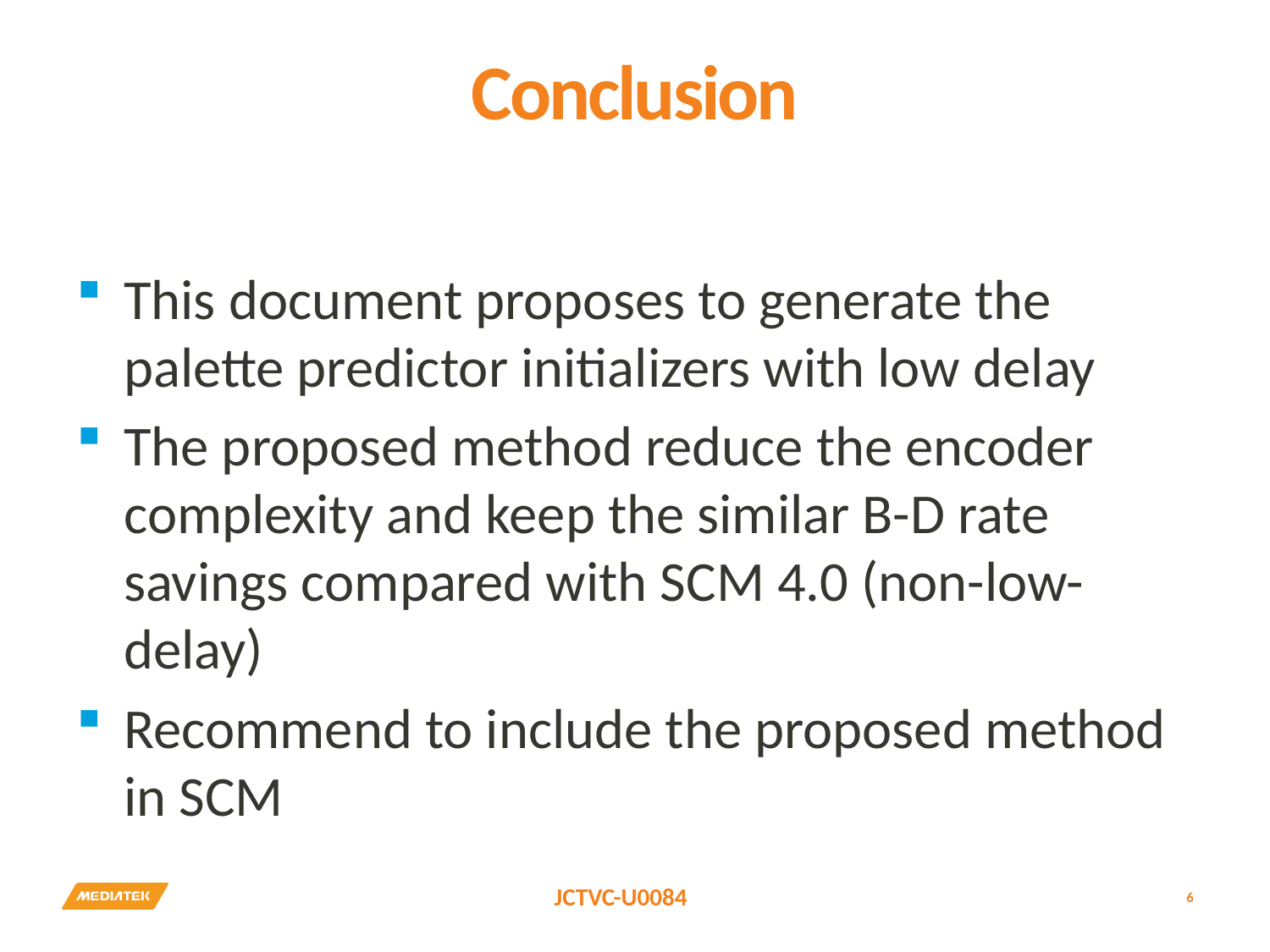

# Conclusion
This document proposes to generate the palette predictor initializers with low delay
The proposed method reduce the encoder complexity and keep the similar B-D rate savings compared with SCM 4.0 (non-low-delay)
Recommend to include the proposed method in SCM
6